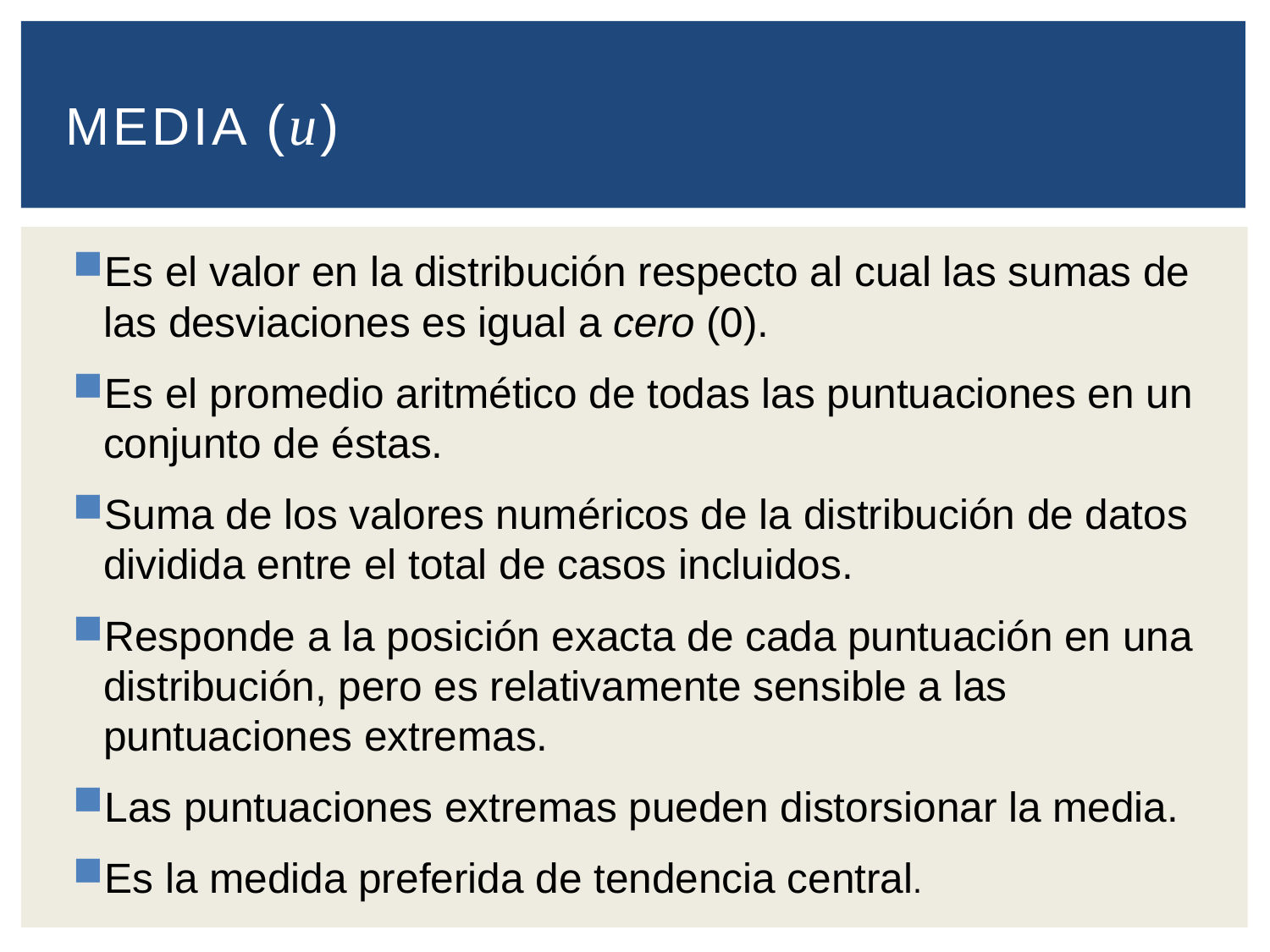

# Media (u)
Es el valor en la distribución respecto al cual las sumas de las desviaciones es igual a cero (0).
Es el promedio aritmético de todas las puntuaciones en un conjunto de éstas.
Suma de los valores numéricos de la distribución de datos dividida entre el total de casos incluidos.
Responde a la posición exacta de cada puntuación en una distribución, pero es relativamente sensible a las puntuaciones extremas.
Las puntuaciones extremas pueden distorsionar la media.
Es la medida preferida de tendencia central.